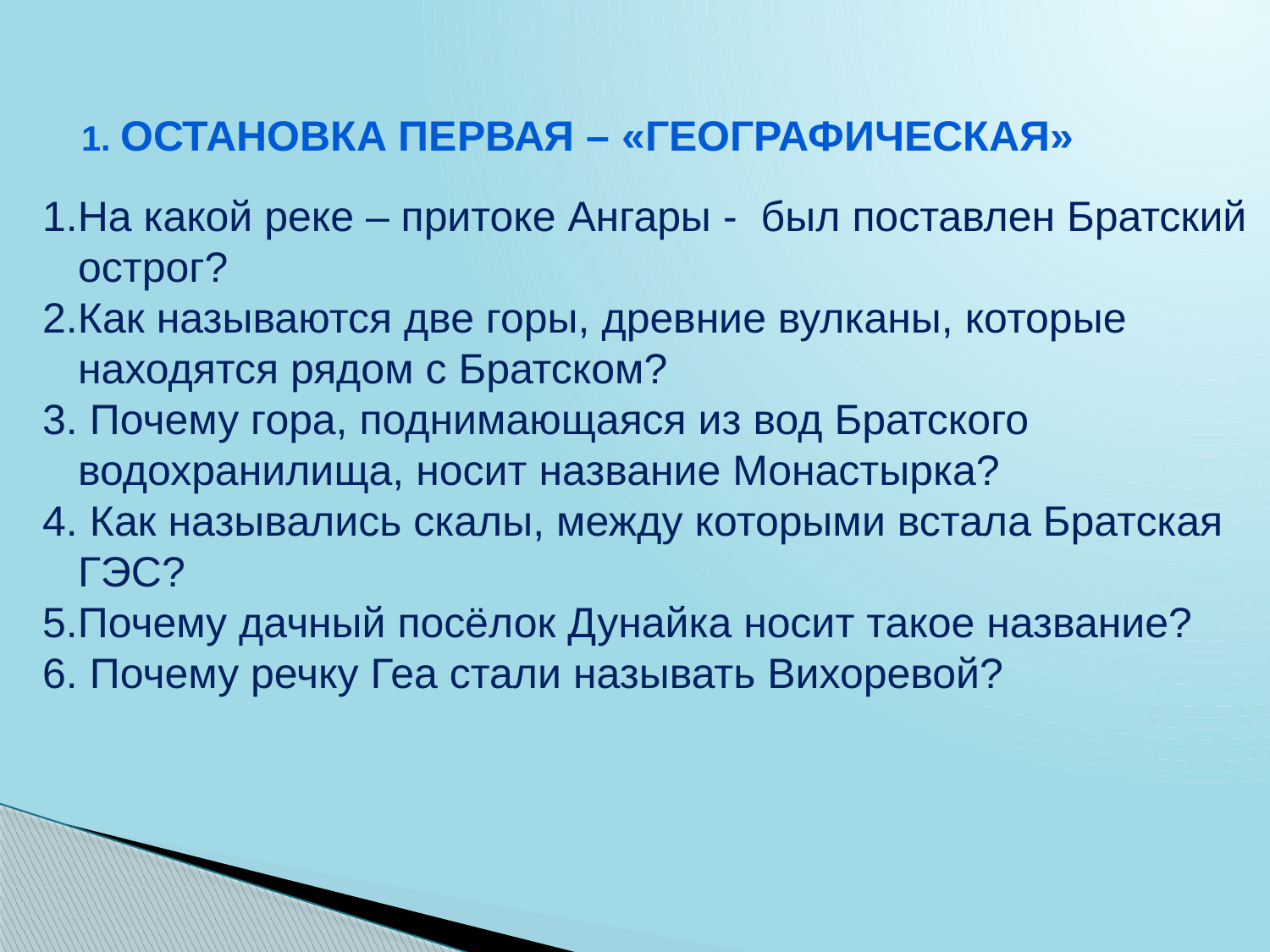

1. Остановка первая – «Географическая»

1.На какой реке – притоке Ангары -  был поставлен Братский
   острог?
2.Как называются две горы, древние вулканы, которые
   находятся рядом с Братском?
3. Почему гора, поднимающаяся из вод Братского
   водохранилища, носит название Монастырка?
4. Как назывались скалы, между которыми встала Братская
   ГЭС?
5.Почему дачный посёлок Дунайка носит такое название?
6. Почему речку Геа стали называть Вихоревой?